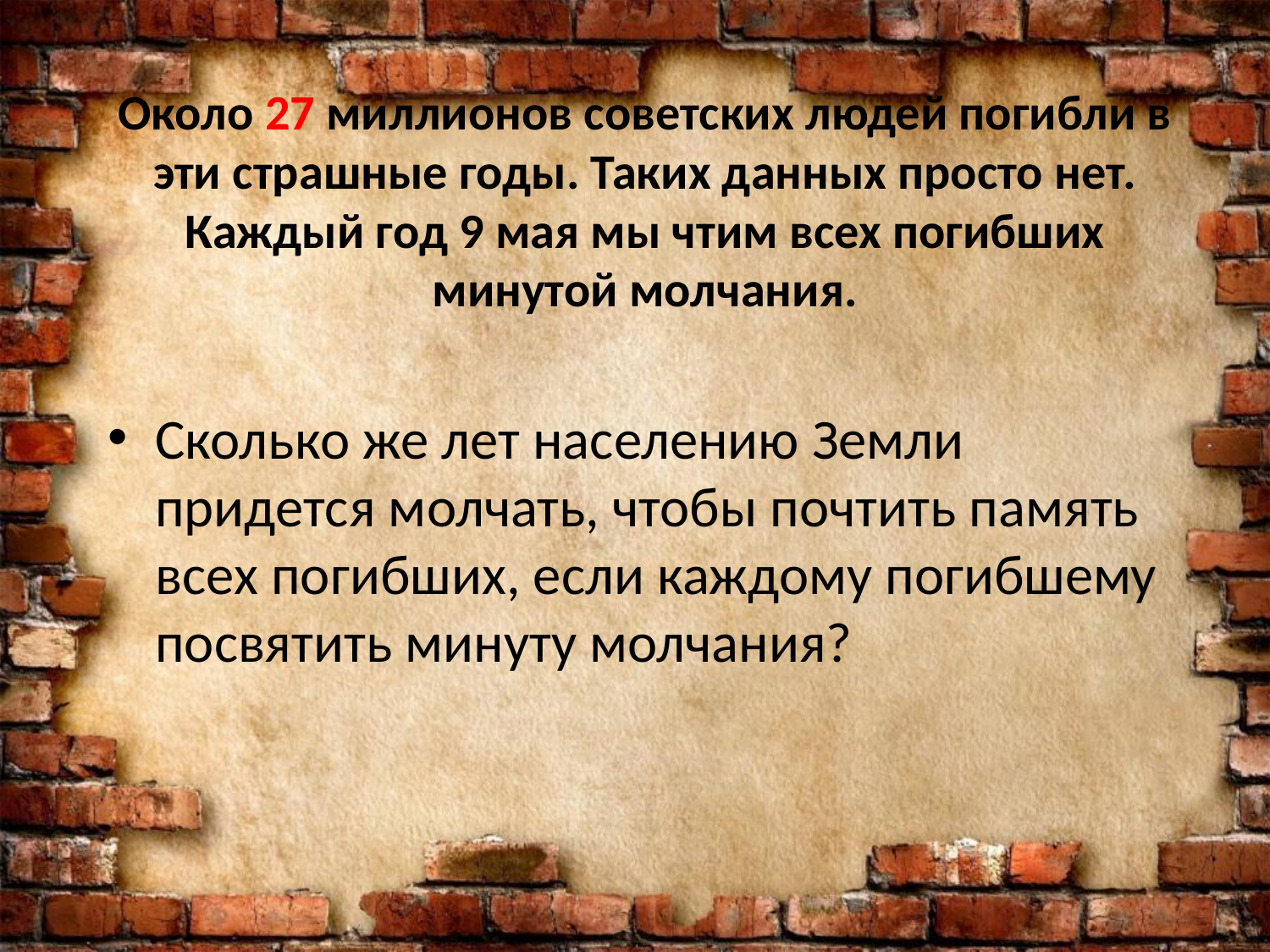

# Около 27 миллионов советских людей погибли в эти страшные годы. Таких данных просто нет. Каждый год 9 мая мы чтим всех погибших минутой молчания.
Сколько же лет населению Земли придется молчать, чтобы почтить память всех погибших, если каждому погибшему посвятить минуту молчания?